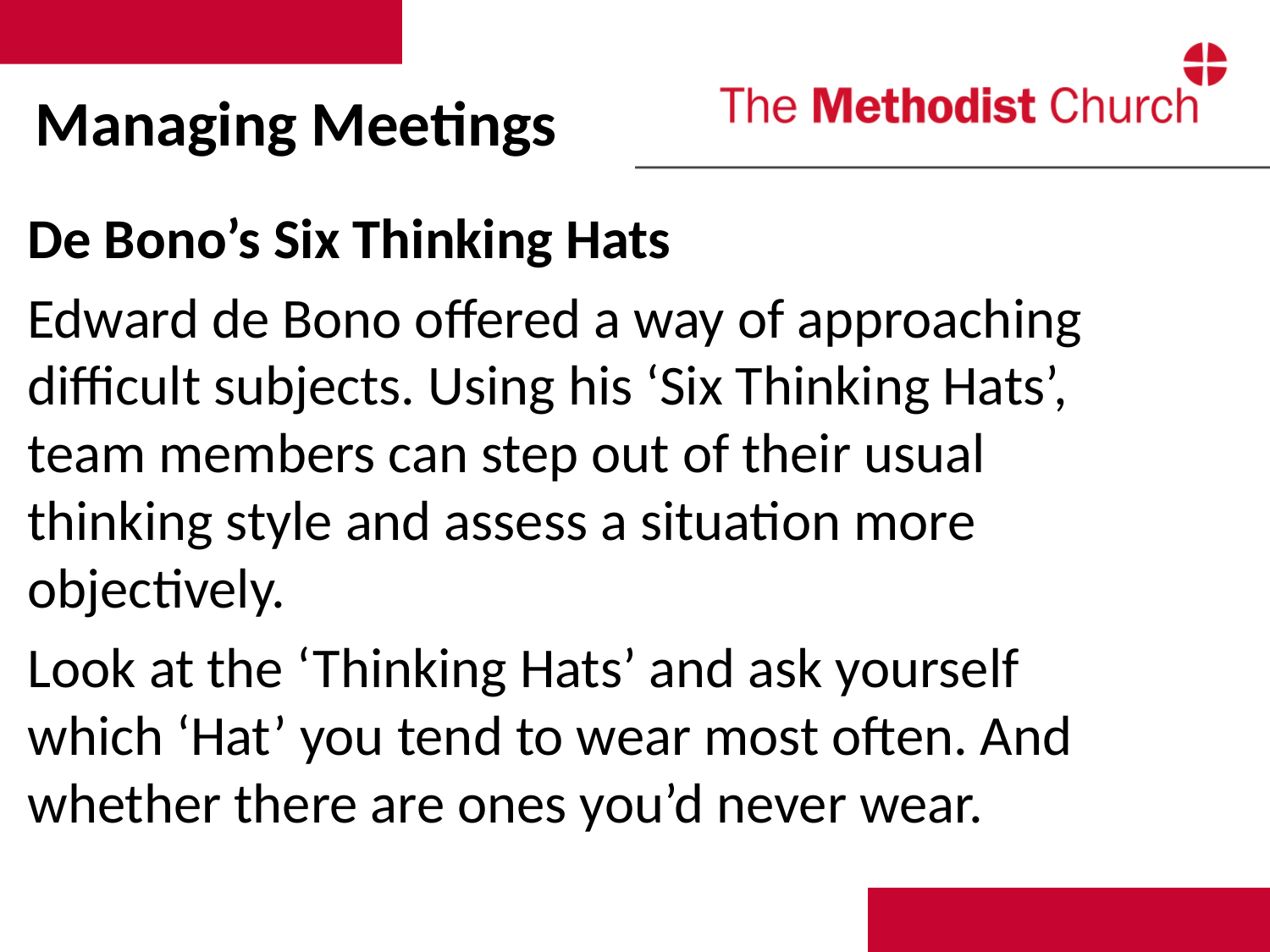

# Managing Meetings
De Bono’s Six Thinking Hats
Edward de Bono offered a way of approaching difficult subjects. Using his ‘Six Thinking Hats’, team members can step out of their usual thinking style and assess a situation more objectively.
Look at the ‘Thinking Hats’ and ask yourself which ‘Hat’ you tend to wear most often. And whether there are ones you’d never wear.